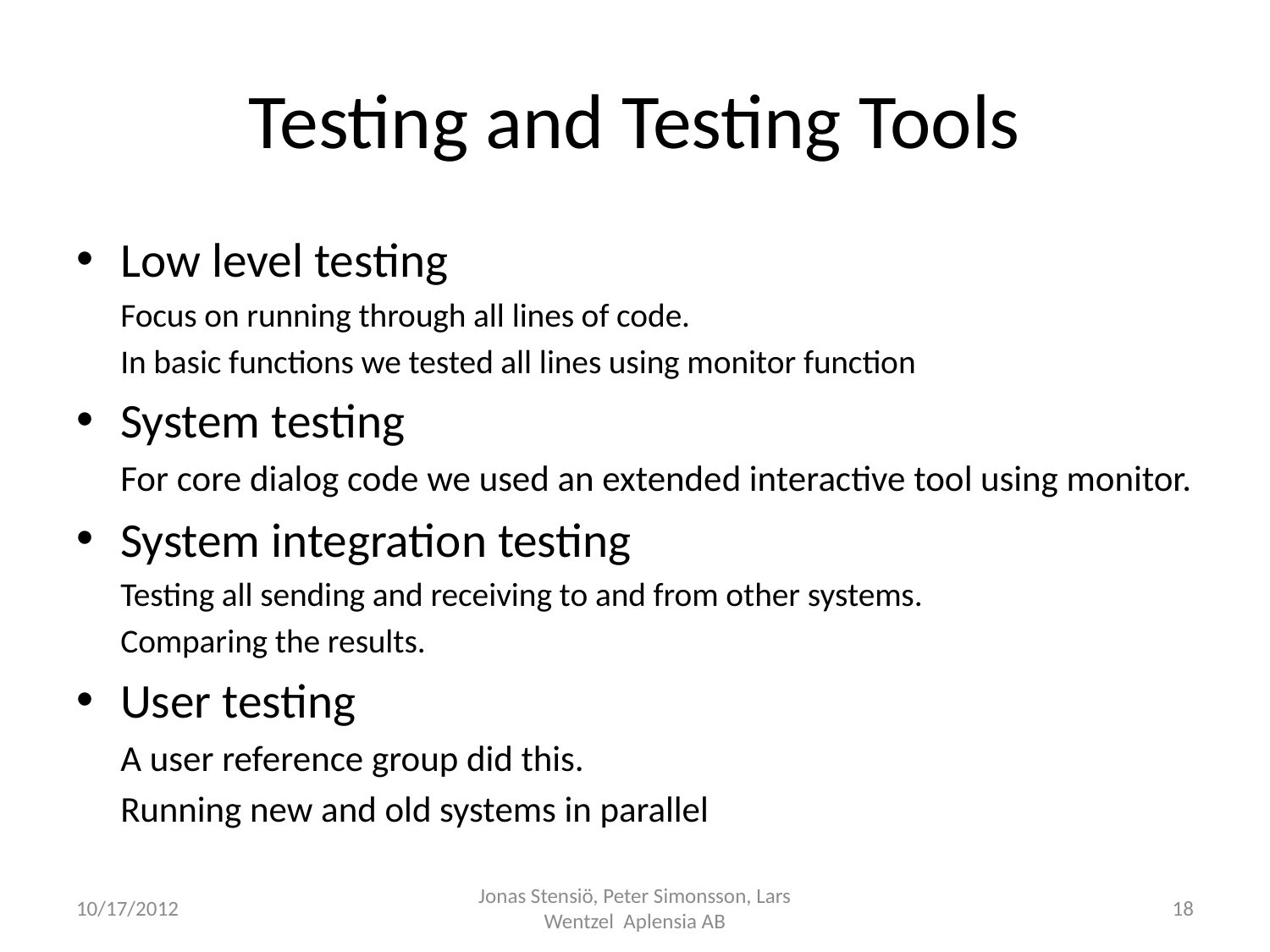

# Testing and Testing Tools
Low level testing
	Focus on running through all lines of code.
	In basic functions we tested all lines using monitor function
System testing
	For core dialog code we used an extended interactive tool using monitor.
System integration testing
	Testing all sending and receiving to and from other systems.
	Comparing the results.
User testing
	A user reference group did this.
	Running new and old systems in parallel

10/17/2012
Jonas Stensiö, Peter Simonsson, Lars Wentzel  Aplensia AB
18